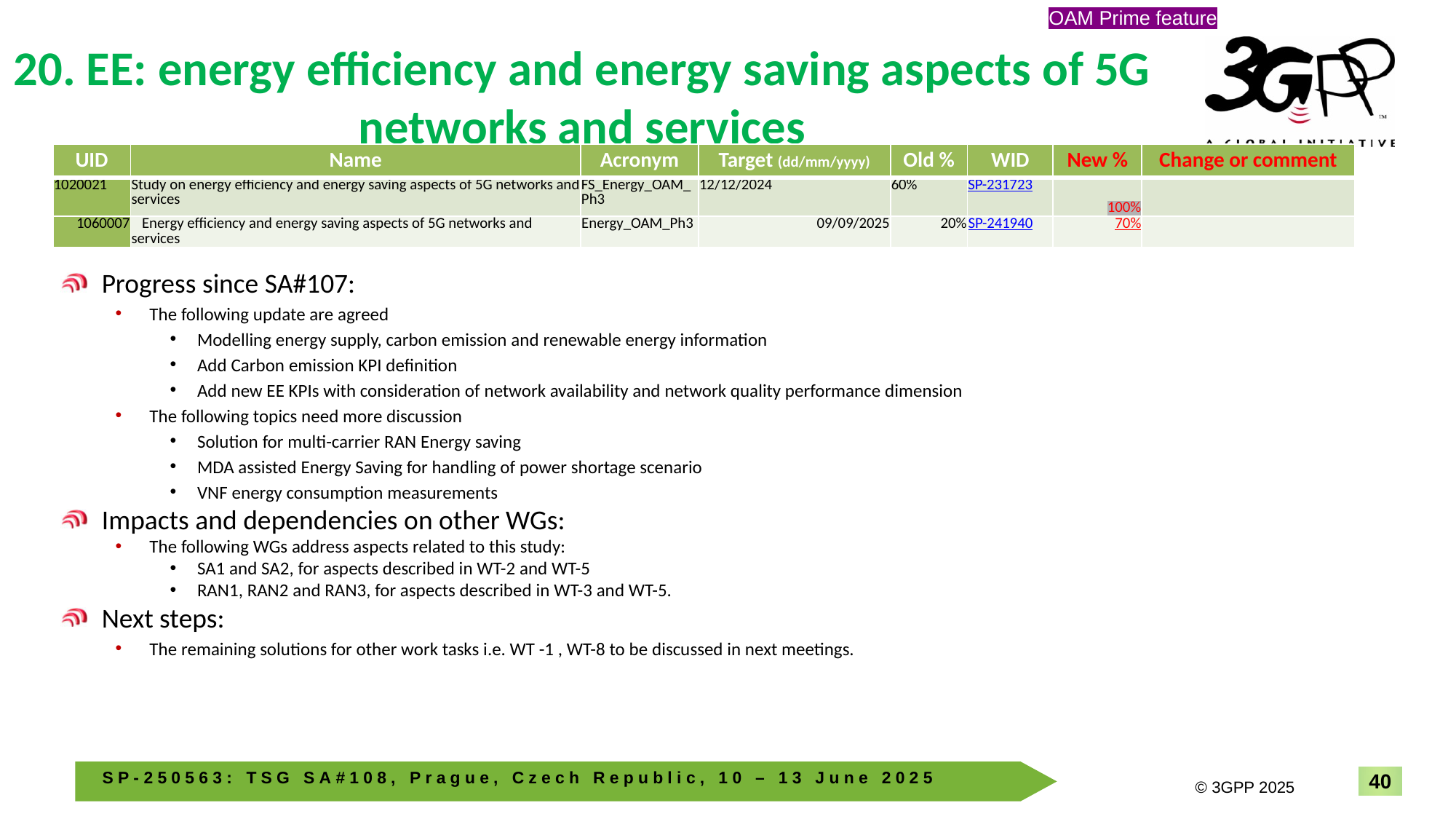

OAM Prime feature
# 20. EE: energy efficiency and energy saving aspects of 5G networks and services
| UID | Name | Acronym | Target (dd/mm/yyyy) | Old % | WID | New % | Change or comment |
| --- | --- | --- | --- | --- | --- | --- | --- |
| 1020021 | Study on energy efficiency and energy saving aspects of 5G networks and services | FS\_Energy\_OAM\_Ph3 | 12/12/2024 | 60% | SP-231723 | 100% |  |
| 1060007 | Energy efficiency and energy saving aspects of 5G networks and services | Energy\_OAM\_Ph3 | 09/09/2025 | 20% | SP-241940 | 70% |  |
Progress since SA#107:
The following update are agreed
Modelling energy supply, carbon emission and renewable energy information
Add Carbon emission KPI definition
Add new EE KPIs with consideration of network availability and network quality performance dimension
The following topics need more discussion
Solution for multi-carrier RAN Energy saving
MDA assisted Energy Saving for handling of power shortage scenario
VNF energy consumption measurements
Impacts and dependencies on other WGs:
The following WGs address aspects related to this study:
SA1 and SA2, for aspects described in WT-2 and WT-5
RAN1, RAN2 and RAN3, for aspects described in WT-3 and WT-5.
Next steps:
The remaining solutions for other work tasks i.e. WT -1 , WT-8 to be discussed in next meetings.